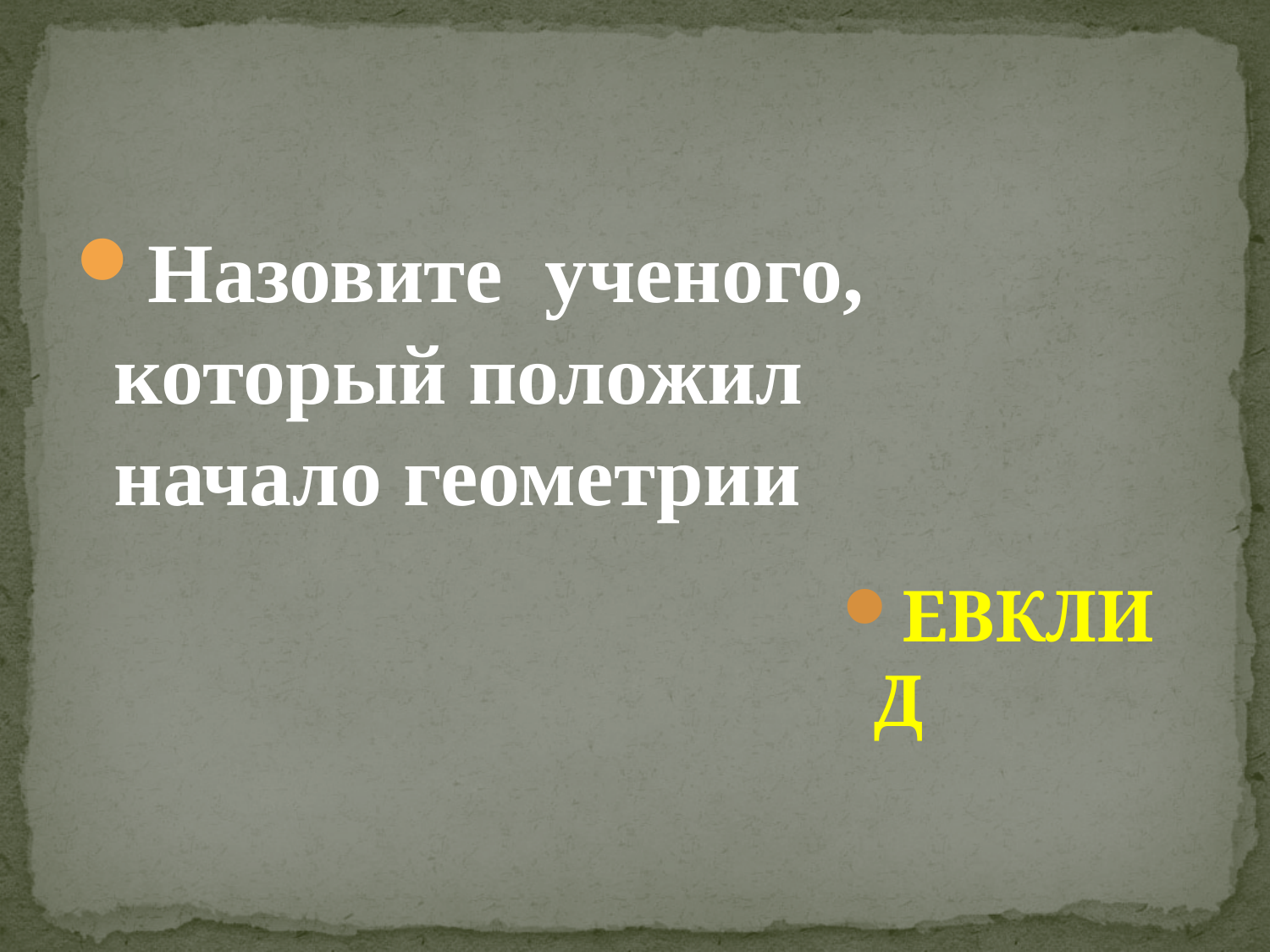

#
Назовите  ученого, который положил начало геометрии

ЕВКЛИД